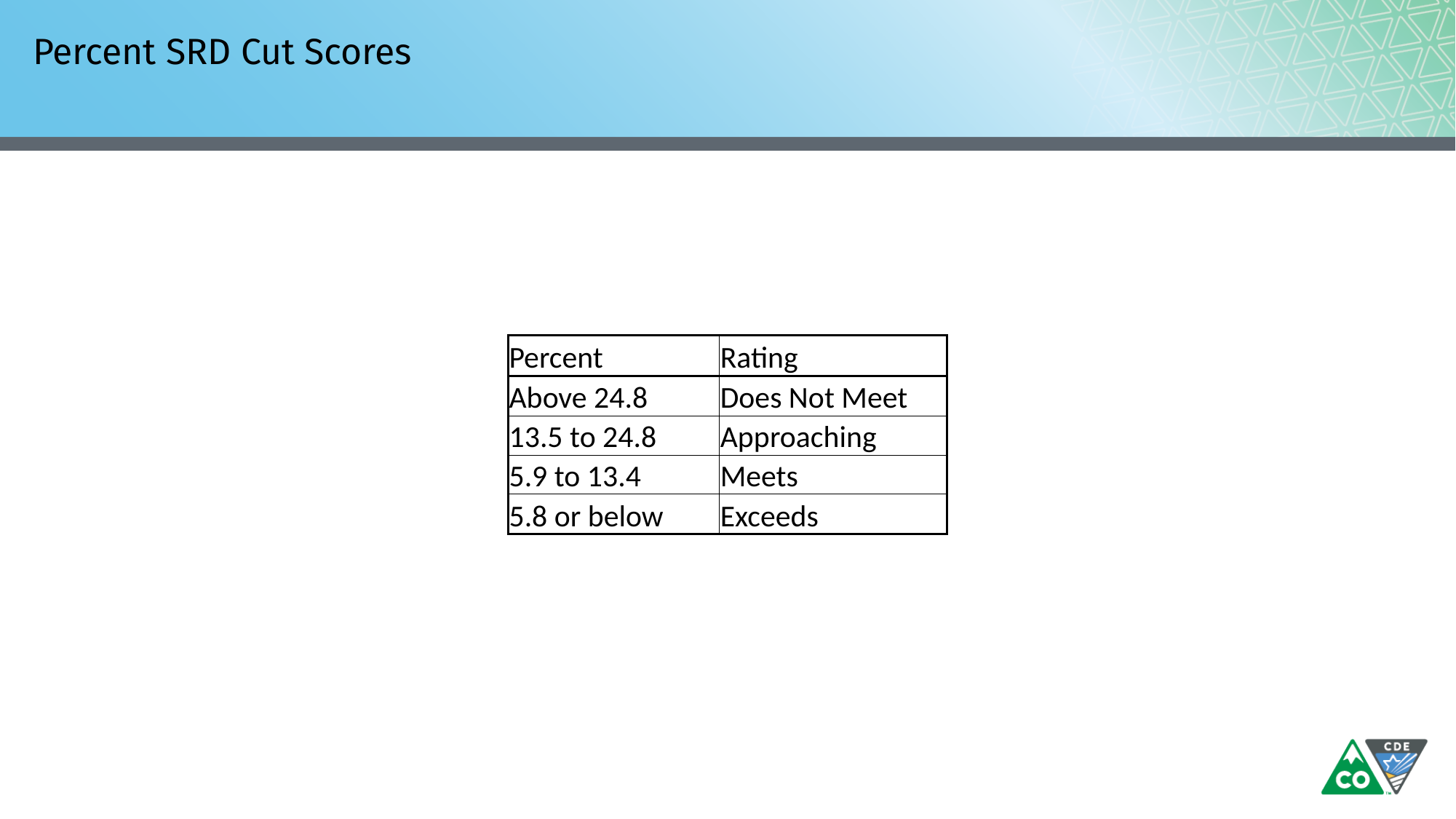

# Percent SRD Cut Scores
| Percent | Rating |
| --- | --- |
| Above 24.8 | Does Not Meet |
| 13.5 to 24.8 | Approaching |
| 5.9 to 13.4 | Meets |
| 5.8 or below | Exceeds |